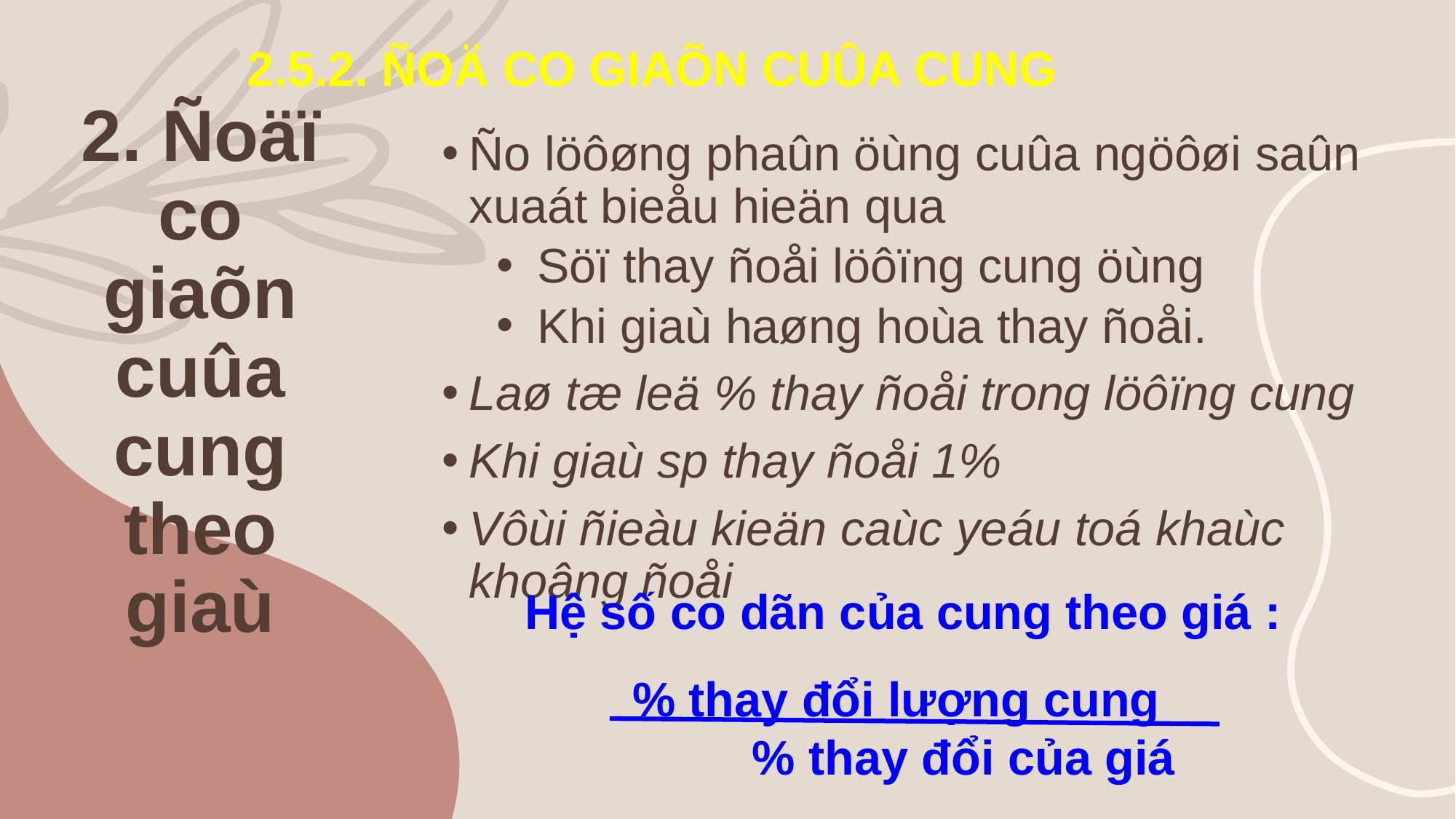

2.5.2. ÑOÄ CO GIAÕN CUÛA CUNG
Ño löôøng phaûn öùng cuûa ngöôøi saûn xuaát bieåu hieän qua
 Söï thay ñoåi löôïng cung öùng
 Khi giaù haøng hoùa thay ñoåi.
Laø tæ leä % thay ñoåi trong löôïng cung
Khi giaù sp thay ñoåi 1%
Vôùi ñieàu kieän caùc yeáu toá khaùc khoâng ñoåi

2. Ñoäï co giaõn cuûa cung theo giaù
Hệ số co dãn của cung theo giá :
        % thay đổi lượng cung
% thay đổi của giá